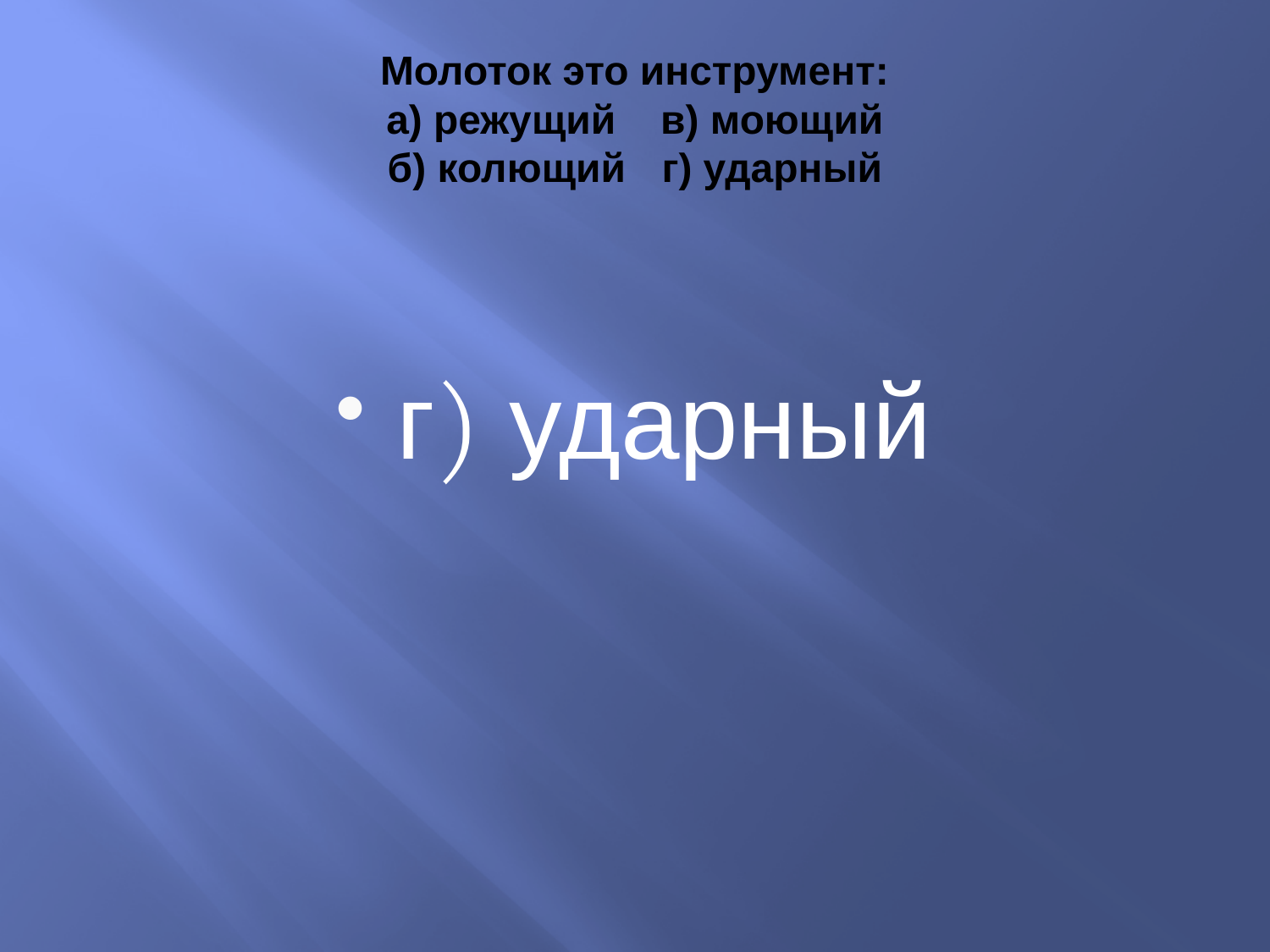

# Молоток это инструмент: а) режущий		в) моющий б) колющий		г) ударный
г) ударный